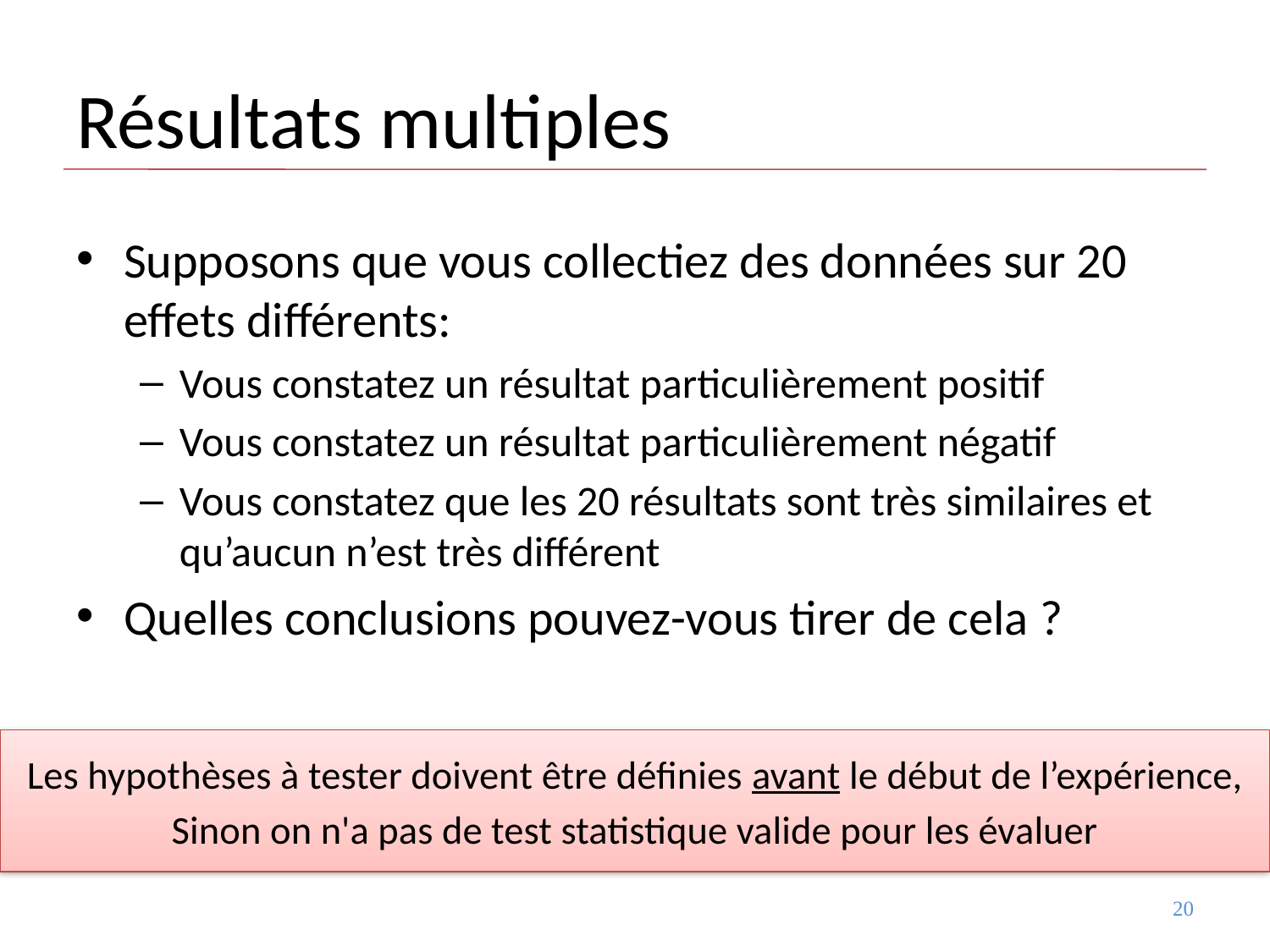

# Résultats multiples
Supposons que vous collectiez des données sur 20 effets différents:
Vous constatez un résultat particulièrement positif
Vous constatez un résultat particulièrement négatif
Vous constatez que les 20 résultats sont très similaires et qu’aucun n’est très différent
Quelles conclusions pouvez-vous tirer de cela ?

Les hypothèses à tester doivent être définies avant le début de l’expérience,
Sinon on n'a pas de test statistique valide pour les évaluer
20